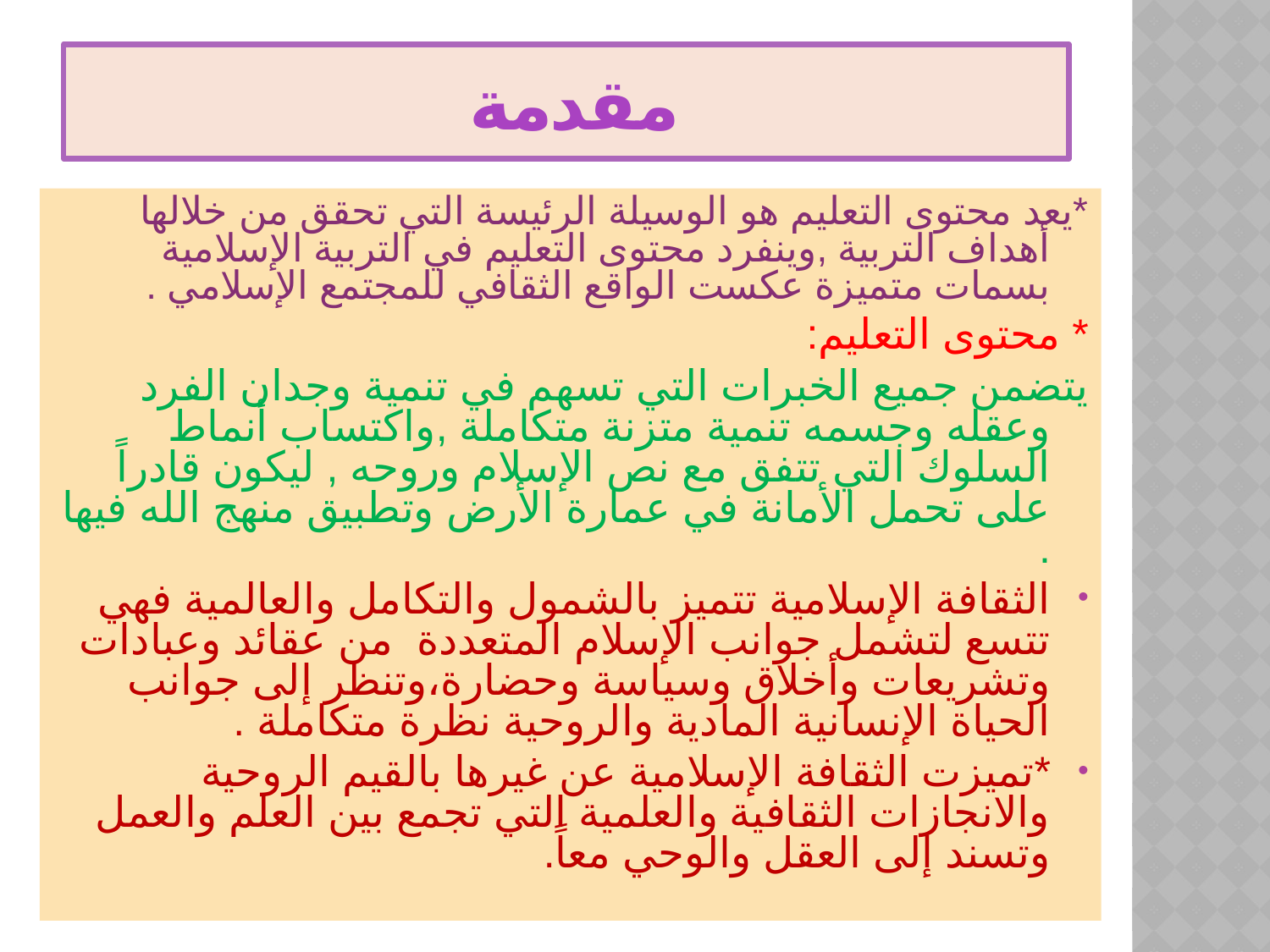

# مقدمة
*يعد محتوى التعليم هو الوسيلة الرئيسة التي تحقق من خلالها أهداف التربية ,وينفرد محتوى التعليم في التربية الإسلامية بسمات متميزة عكست الواقع الثقافي للمجتمع الإسلامي .
* محتوى التعليم:
يتضمن جميع الخبرات التي تسهم في تنمية وجدان الفرد وعقله وجسمه تنمية متزنة متكاملة ,واكتساب أنماط السلوك التي تتفق مع نص الإسلام وروحه , ليكون قادراً على تحمل الأمانة في عمارة الأرض وتطبيق منهج الله فيها .
الثقافة الإسلامية تتميز بالشمول والتكامل والعالمية فهي تتسع لتشمل جوانب الإسلام المتعددة  من عقائد وعبادات وتشريعات وأخلاق وسياسة وحضارة،وتنظر إلى جوانب الحياة الإنسانية المادية والروحية نظرة متكاملة .
*تميزت الثقافة الإسلامية عن غيرها بالقيم الروحية والانجازات الثقافية والعلمية التي تجمع بين العلم والعمل وتسند إلى العقل والوحي معاً.